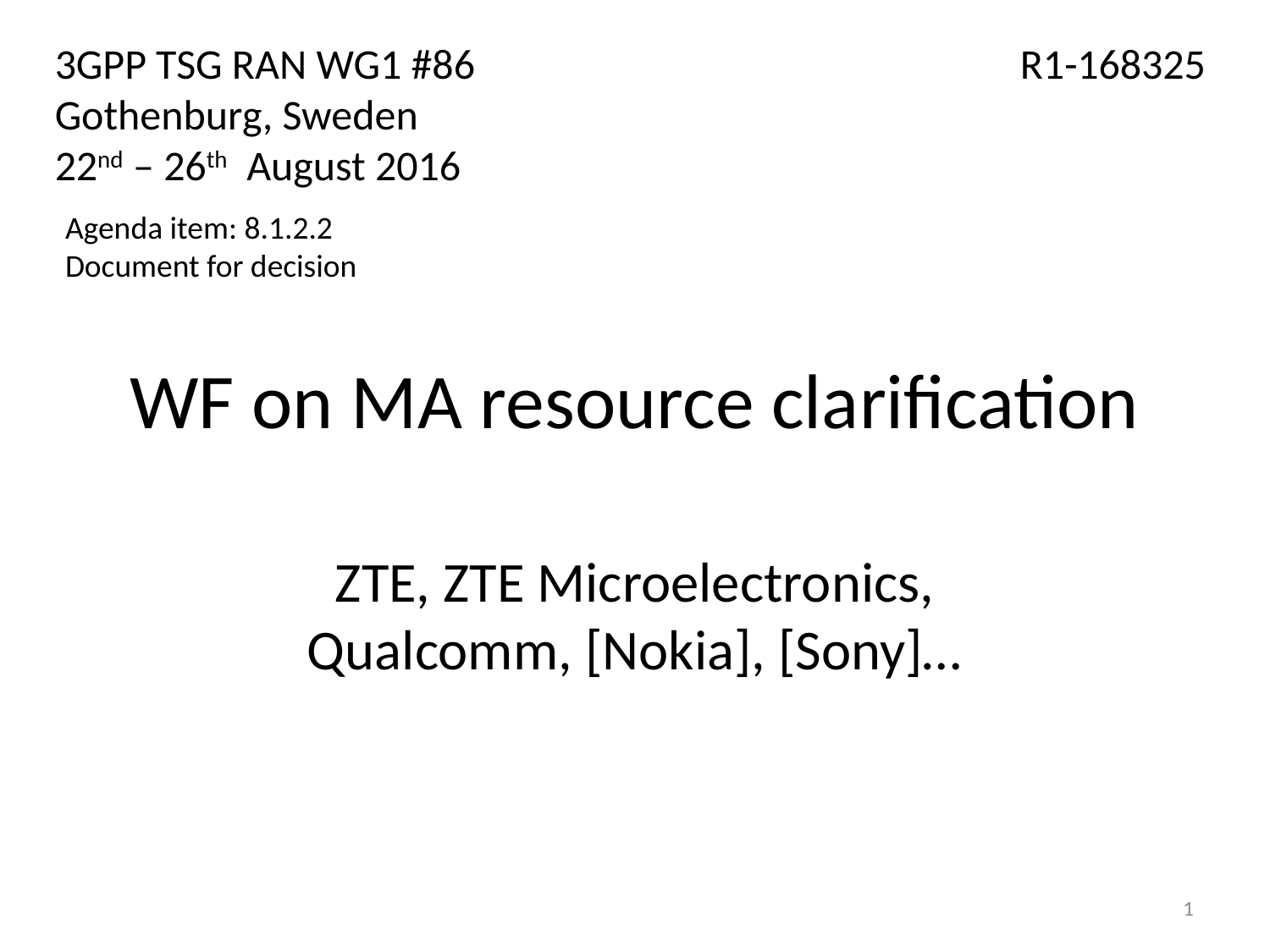

3GPP TSG RAN WG1 #86				        R1-168325
Gothenburg, Sweden
22nd – 26th  August 2016
Agenda item: 8.1.2.2
Document for decision
# WF on MA resource clarification
ZTE, ZTE Microelectronics, Qualcomm, [Nokia], [Sony]…
1